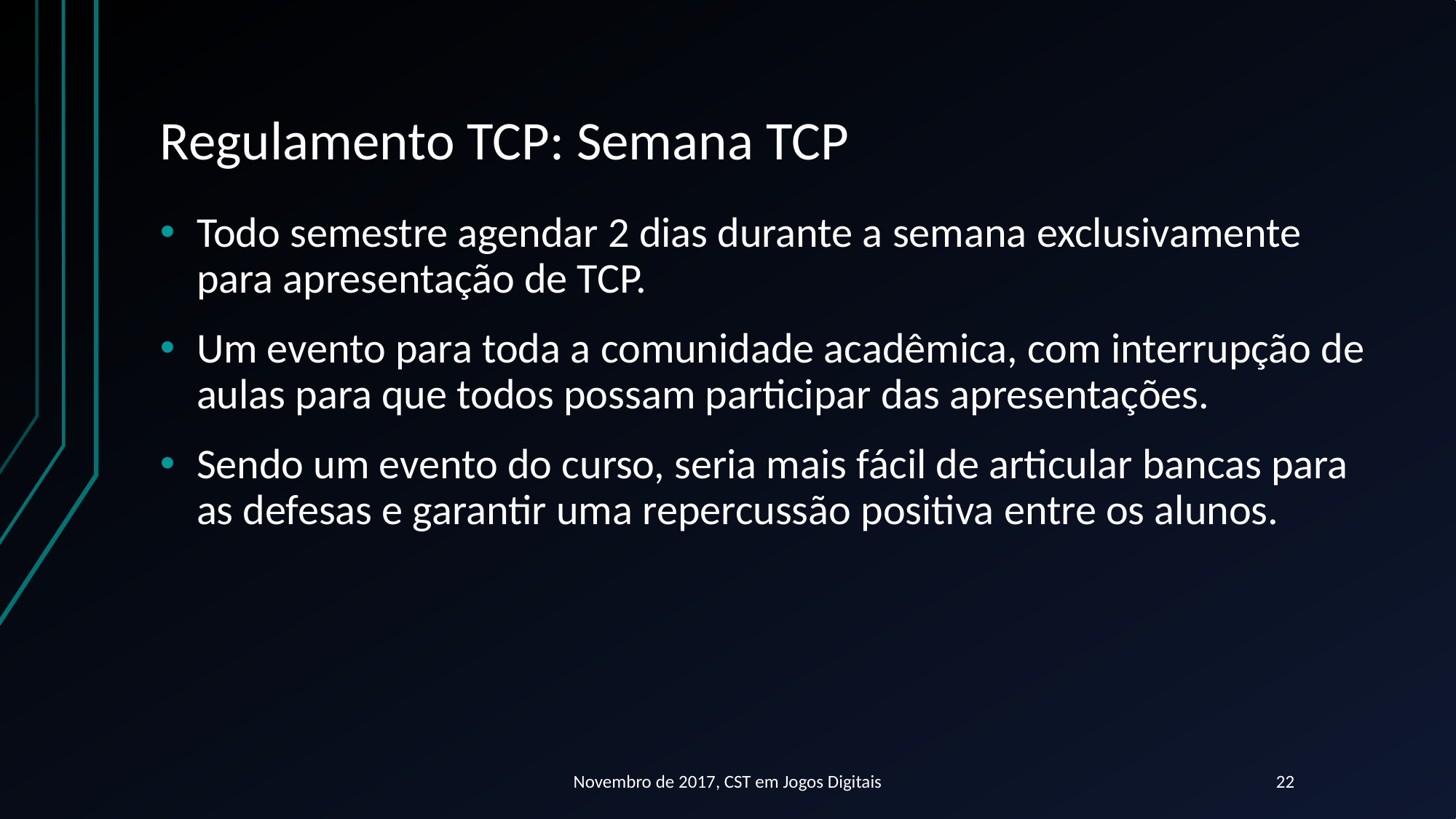

# Regulamento TCP: Semana TCP
Todo semestre agendar 2 dias durante a semana exclusivamente para apresentação de TCP.
Um evento para toda a comunidade acadêmica, com interrupção de aulas para que todos possam participar das apresentações.
Sendo um evento do curso, seria mais fácil de articular bancas para as defesas e garantir uma repercussão positiva entre os alunos.
Novembro de 2017, CST em Jogos Digitais
22